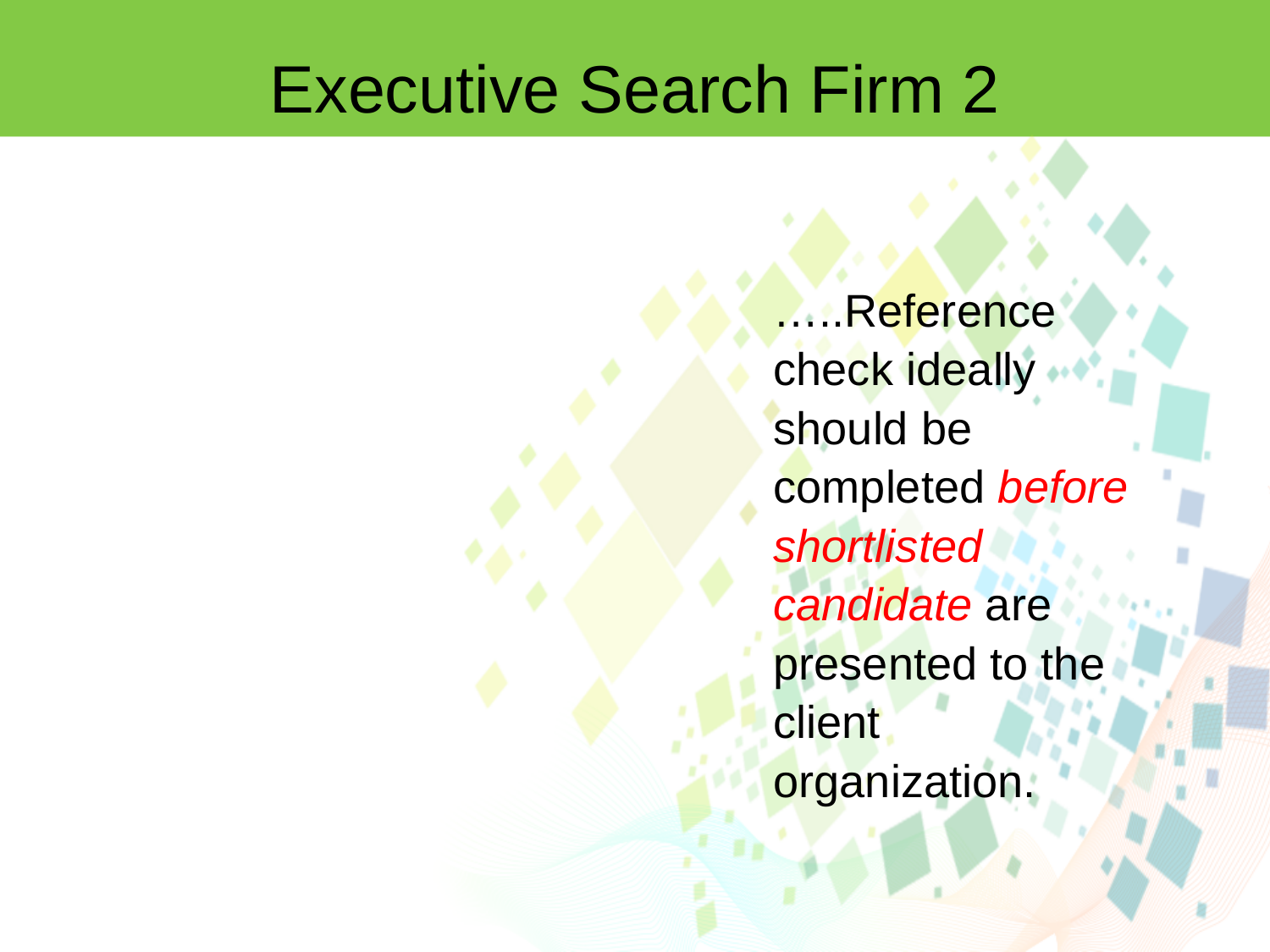

Executive Search Firm 2
…..Reference check ideally should be completed before shortlisted candidate are presented to the client organization.